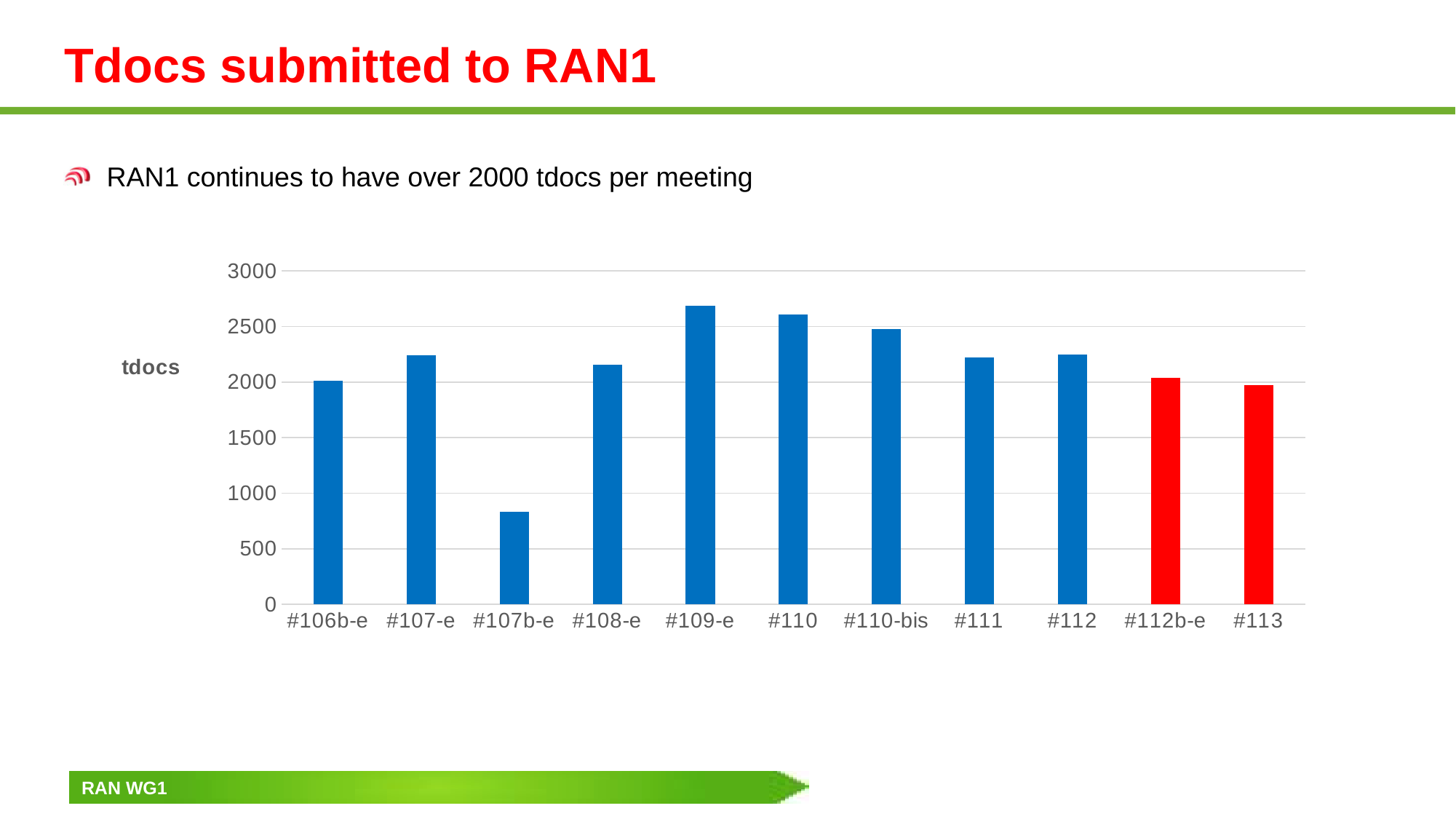

# Tdocs submitted to RAN1
RAN1 continues to have over 2000 tdocs per meeting

### Chart

| Category |  |
|---|---|
| #106b-e | 2013.0 |
| #107-e | 2241.0 |
| #107b-e | 835.0 |
| #108-e | 2159.0 |
| #109-e | 2685.0 |
| #110 | 2609.0 |
| #110-bis | 2480.0 |
| #111 | 2220.0 |
| #112 | 2248.0 |
| #112b-e | 2036.0 |
| #113 | 1973.0 |